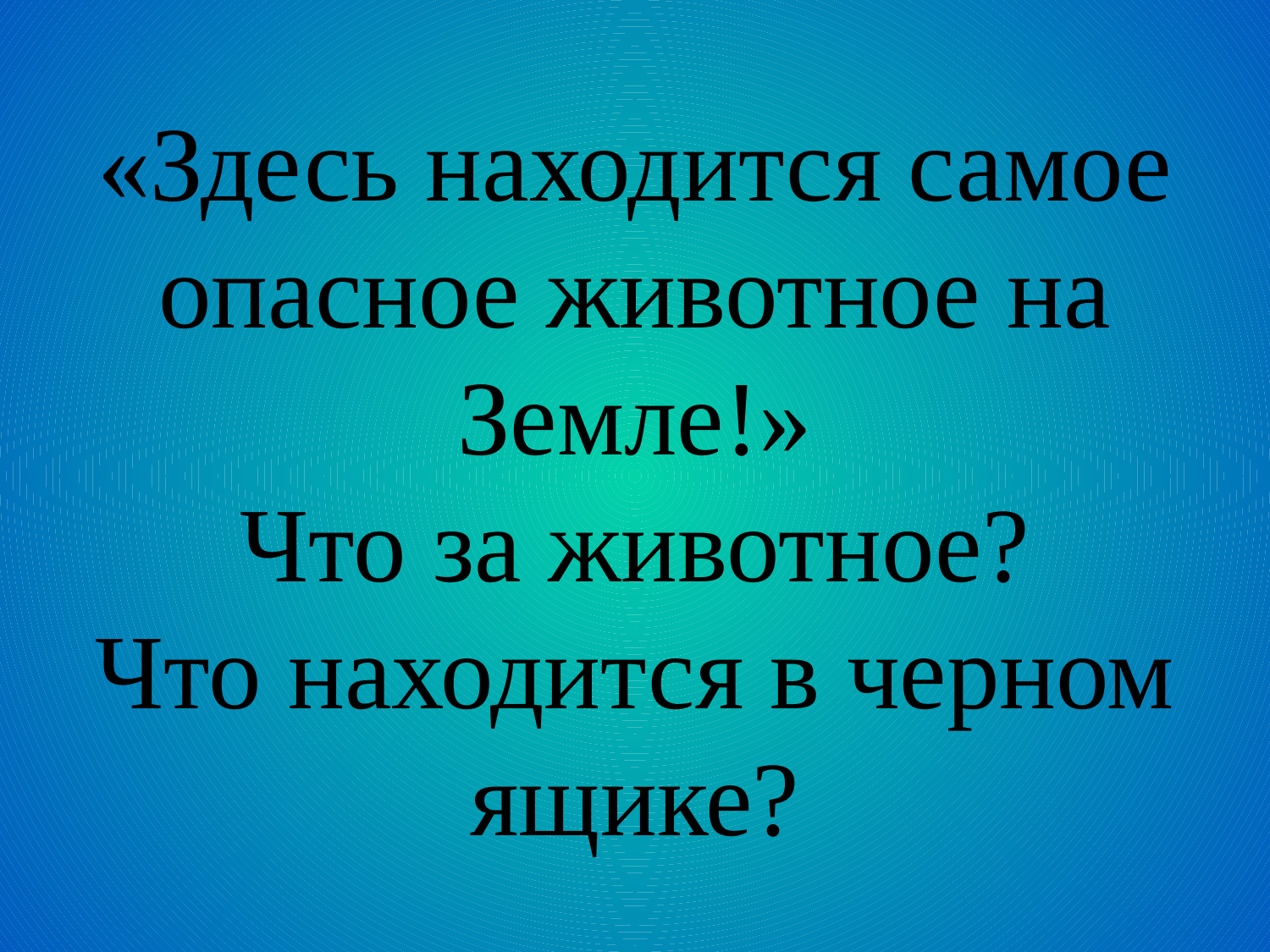

# «Здесь находится самое опасное животное на Земле!» Что за животное? Что находится в черном ящике?